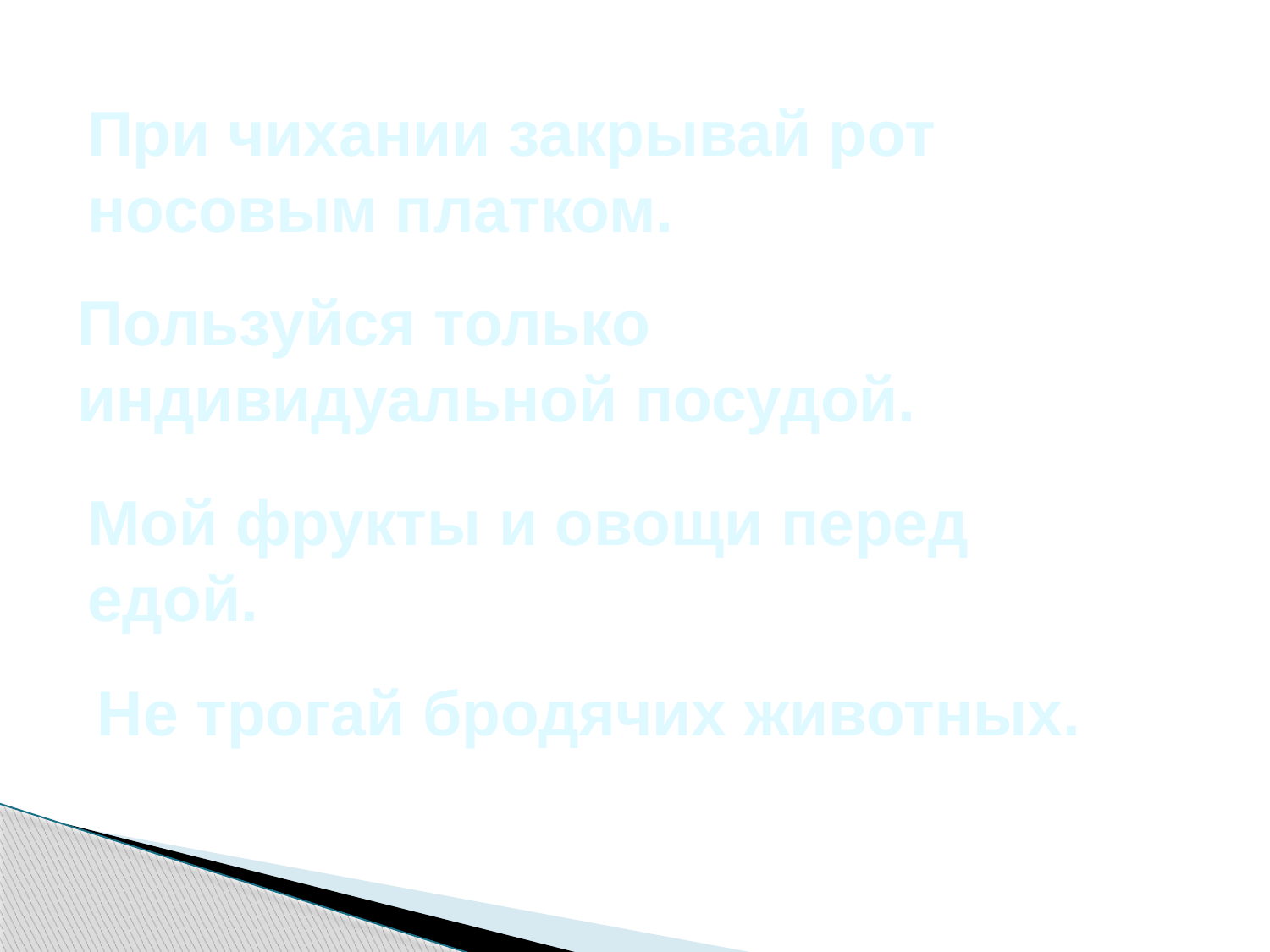

При чихании закрывай рот носовым платком.
Пользуйся только индивидуальной посудой.
Мой фрукты и овощи перед едой.
Не трогай бродячих животных.